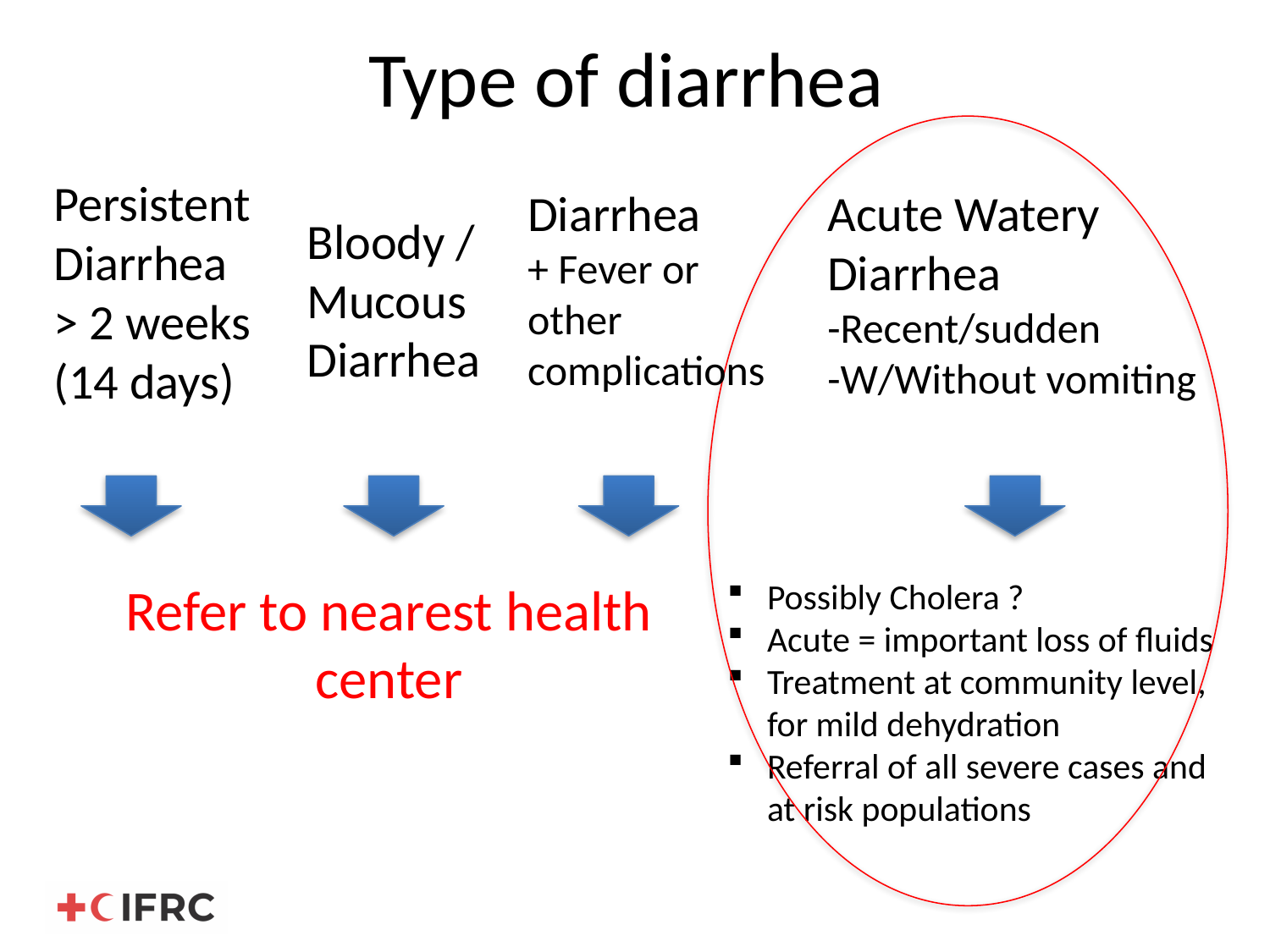

# Type of diarrhea

Persistent Diarrhea
> 2 weeks
(14 days)
Diarrhea
+ Fever or other complications
Acute Watery Diarrhea
-Recent/sudden
-W/Without vomiting
Bloody / Mucous Diarrhea

Refer to nearest health center
Possibly Cholera ?
Acute = important loss of fluids
Treatment at community level, for mild dehydration
Referral of all severe cases and at risk populations